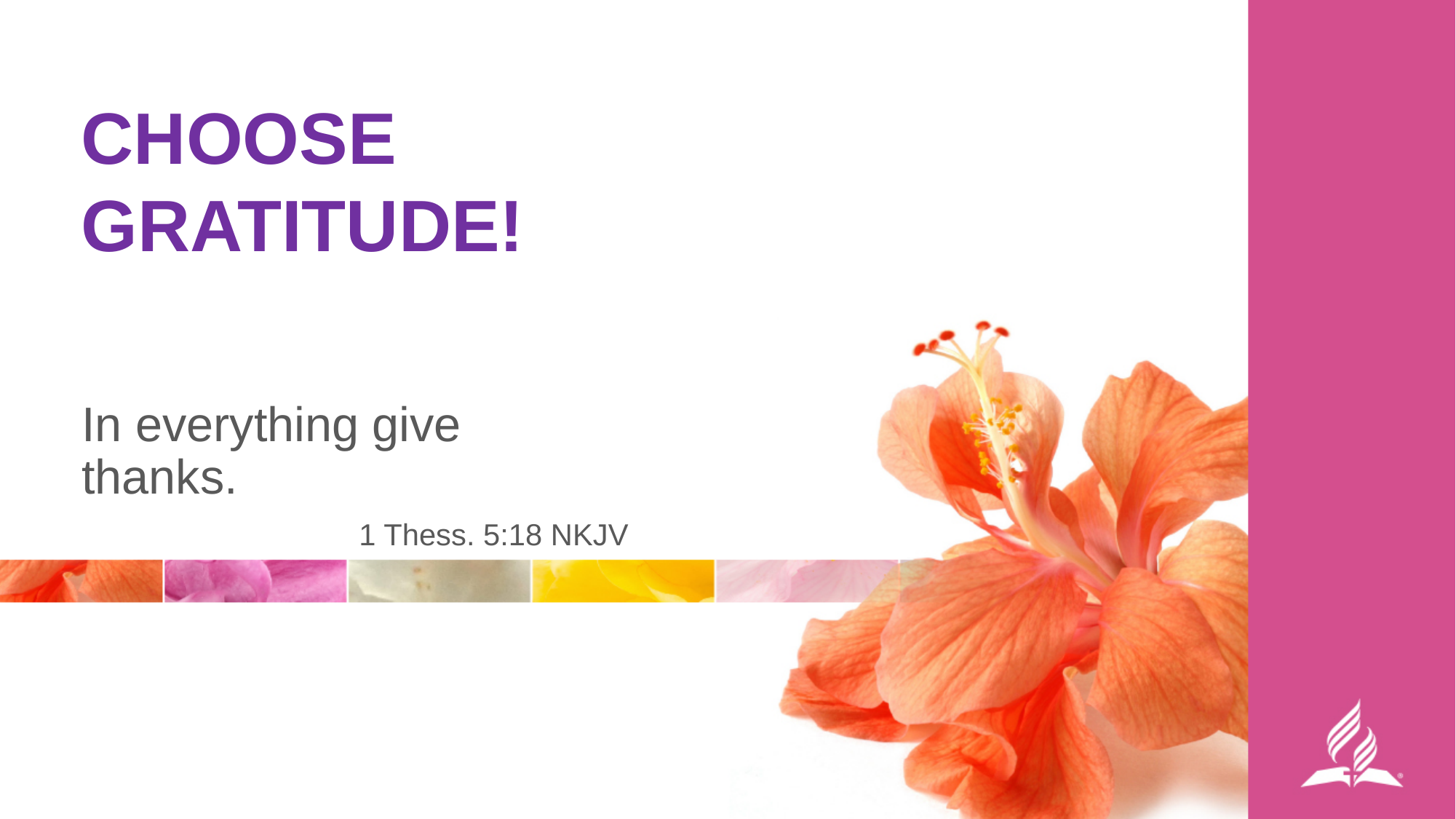

CHOOSE
GRATITUDE!
In everything give thanks.
1 Thess. 5:18 NKJV